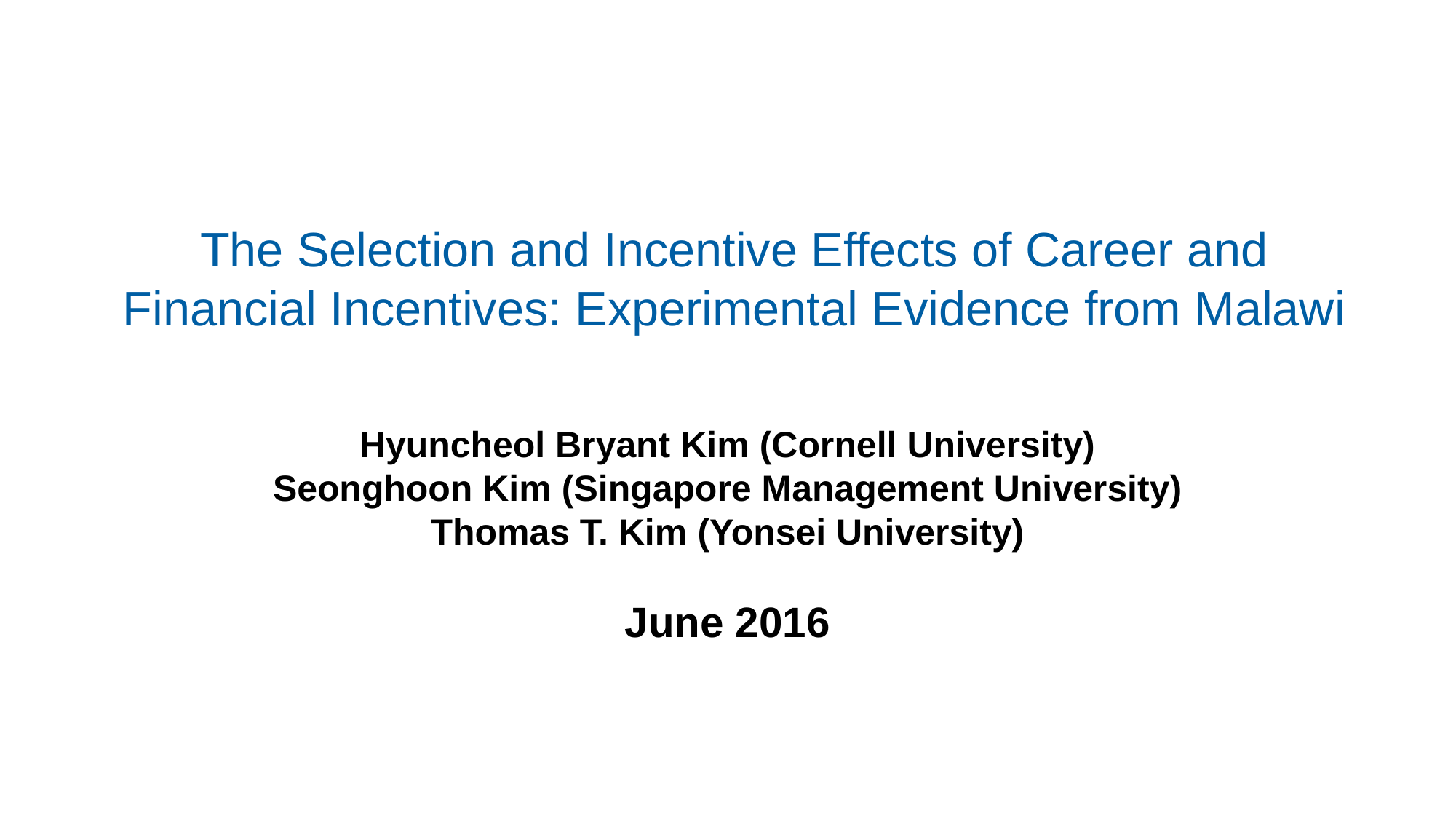

The Selection and Incentive Effects of Career and Financial Incentives: Experimental Evidence from Malawi
Hyuncheol Bryant Kim (Cornell University)
Seonghoon Kim (Singapore Management University)
Thomas T. Kim (Yonsei University)
June 2016